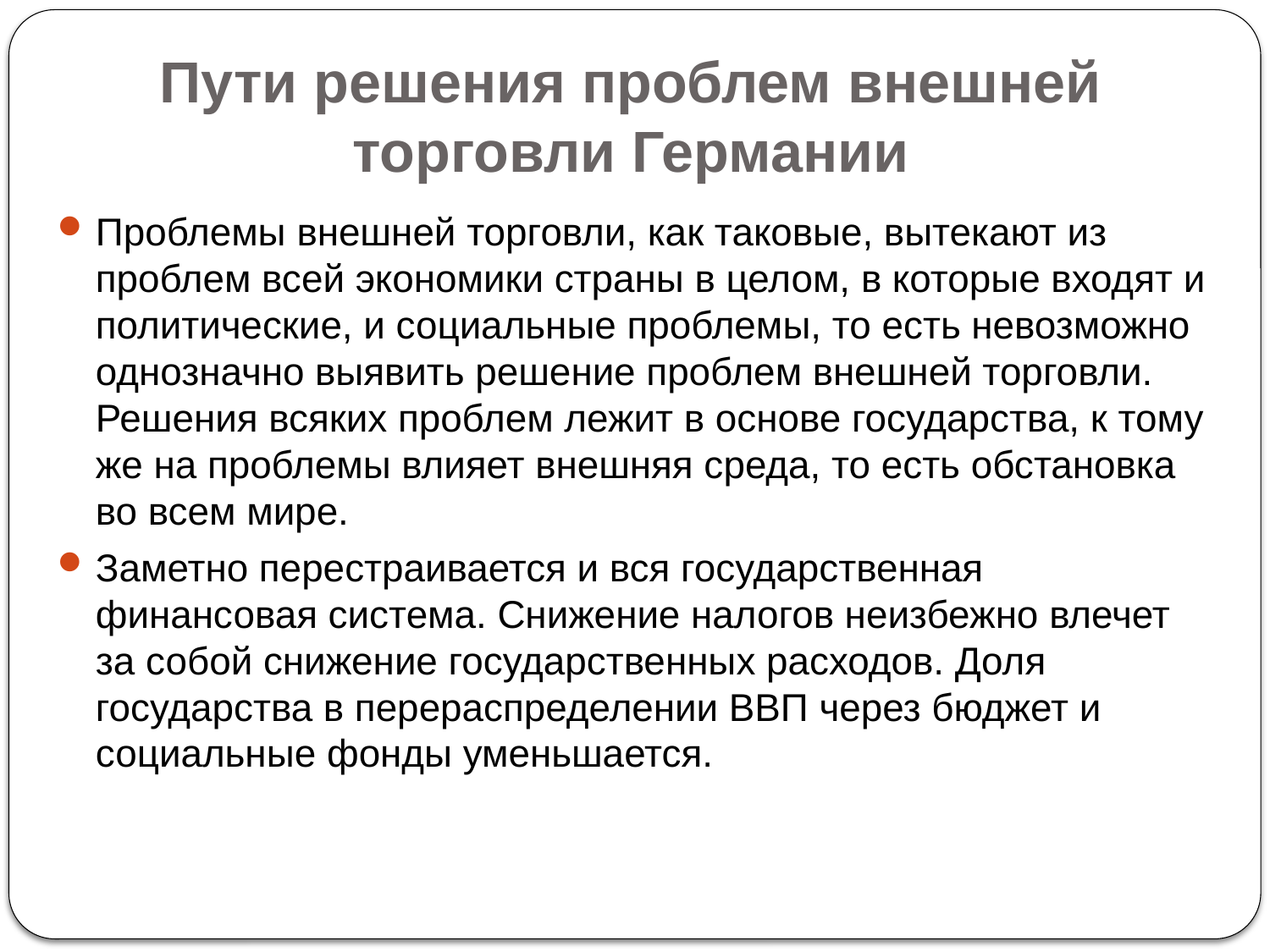

# Пути решения проблем внешней торговли Германии
Проблемы внешней торговли, как таковые, вытекают из проблем всей экономики страны в целом, в которые входят и политические, и социальные проблемы, то есть невозможно однозначно выявить решение проблем внешней торговли. Решения всяких проблем лежит в основе государства, к тому же на проблемы влияет внешняя среда, то есть обстановка во всем мире.
Заметно перестраивается и вся государственная финансовая система. Снижение налогов неизбежно влечет за собой снижение государственных расходов. Доля государства в перераспределении ВВП через бюджет и социальные фонды уменьшается.